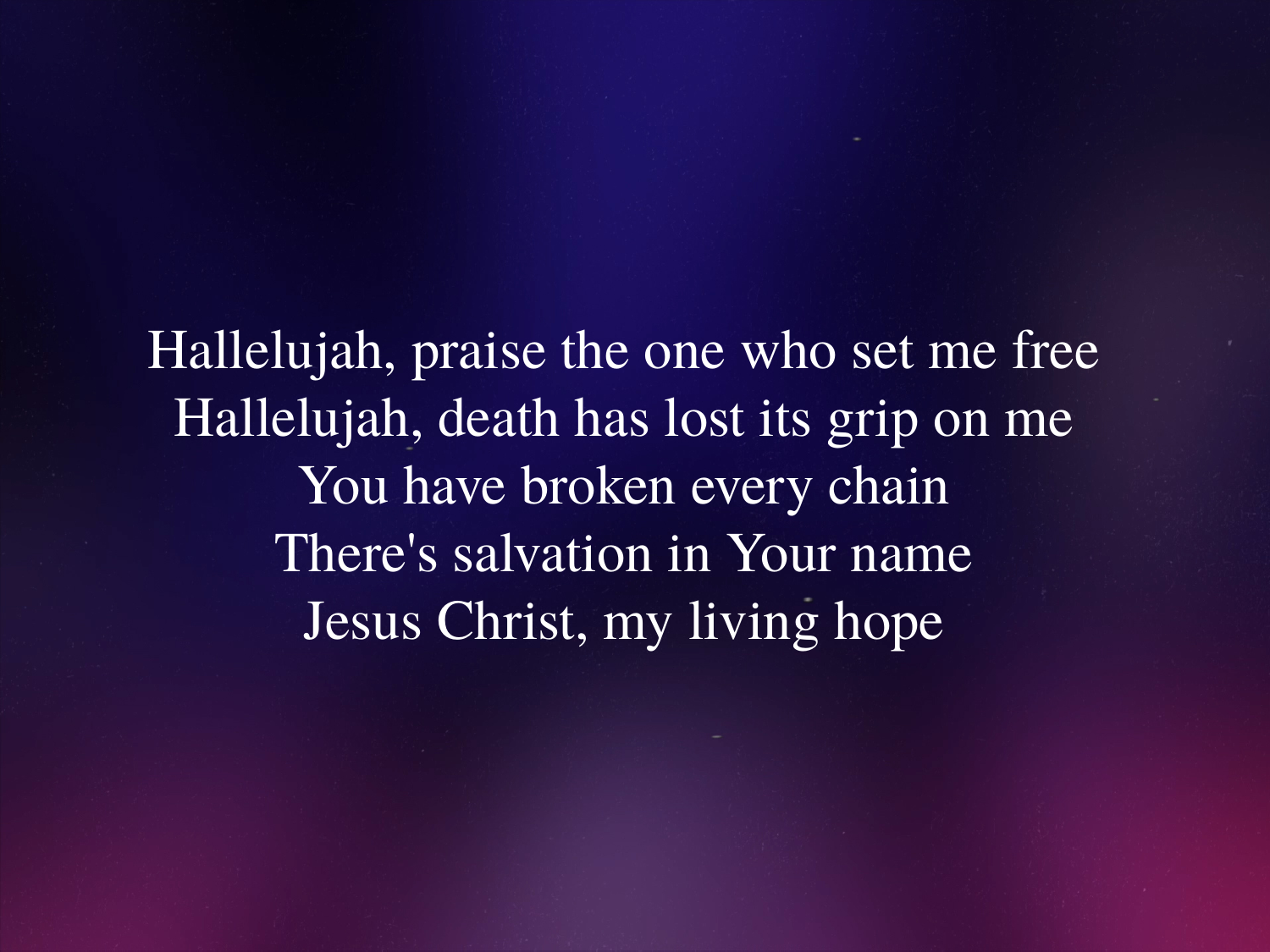

# Hallelujah, praise the one who set me free Hallelujah, death has lost its grip on me You have broken every chain There's salvation in Your name Jesus Christ, my living hope